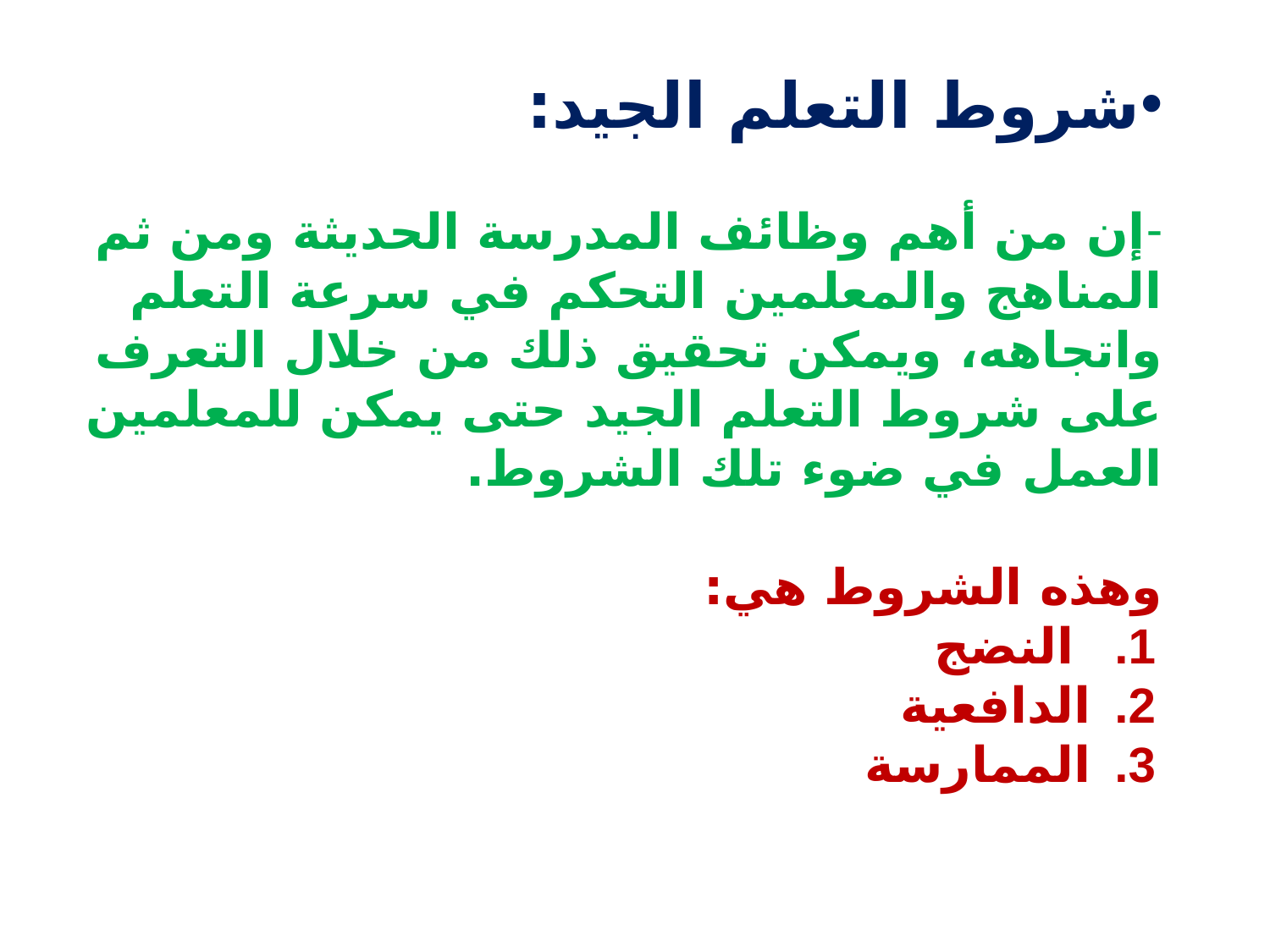

شروط التعلم الجيد:

إن من أهم وظائف المدرسة الحديثة ومن ثم المناهج والمعلمين التحكم في سرعة التعلم واتجاهه، ويمكن تحقيق ذلك من خلال التعرف على شروط التعلم الجيد حتى يمكن للمعلمين العمل في ضوء تلك الشروط.

وهذه الشروط هي:
 النضج
الدافعية
الممارسة